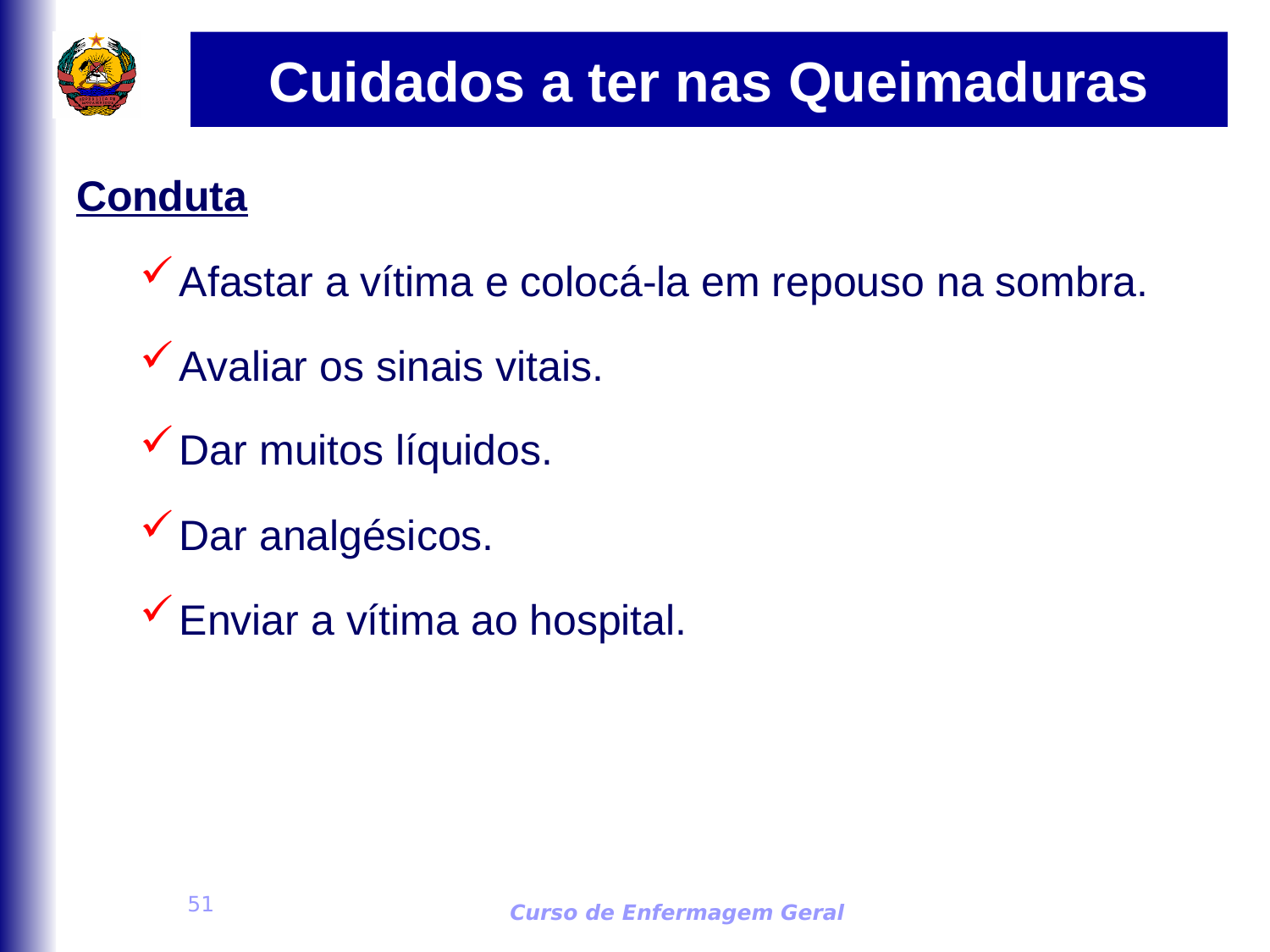

# Cuidados a ter nas Queimaduras
Conduta
Afastar a vítima e colocá-la em repouso na sombra.
Avaliar os sinais vitais.
Dar muitos líquidos.
Dar analgésicos.
Enviar a vítima ao hospital.

51
Curso de Enfermagem Geral